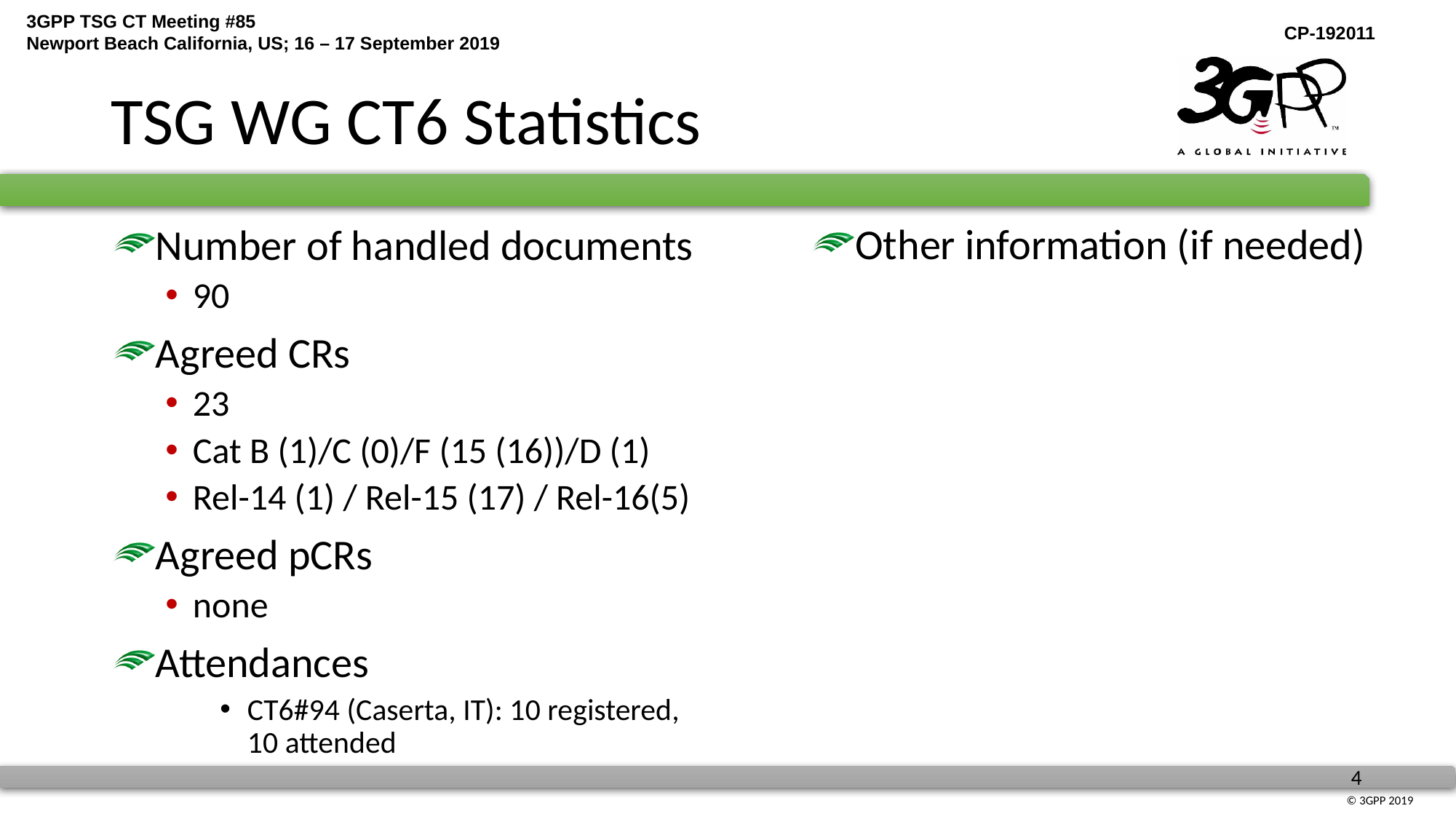

# TSG WG CT6 Statistics
Other information (if needed)

Number of handled documents
90
Agreed CRs
23
Cat B (1)/C (0)/F (15 (16))/D (1)
Rel-14 (1) / Rel-15 (17) / Rel-16(5)
Agreed pCRs
none
Attendances
CT6#94 (Caserta, IT): 10 registered, 10 attended